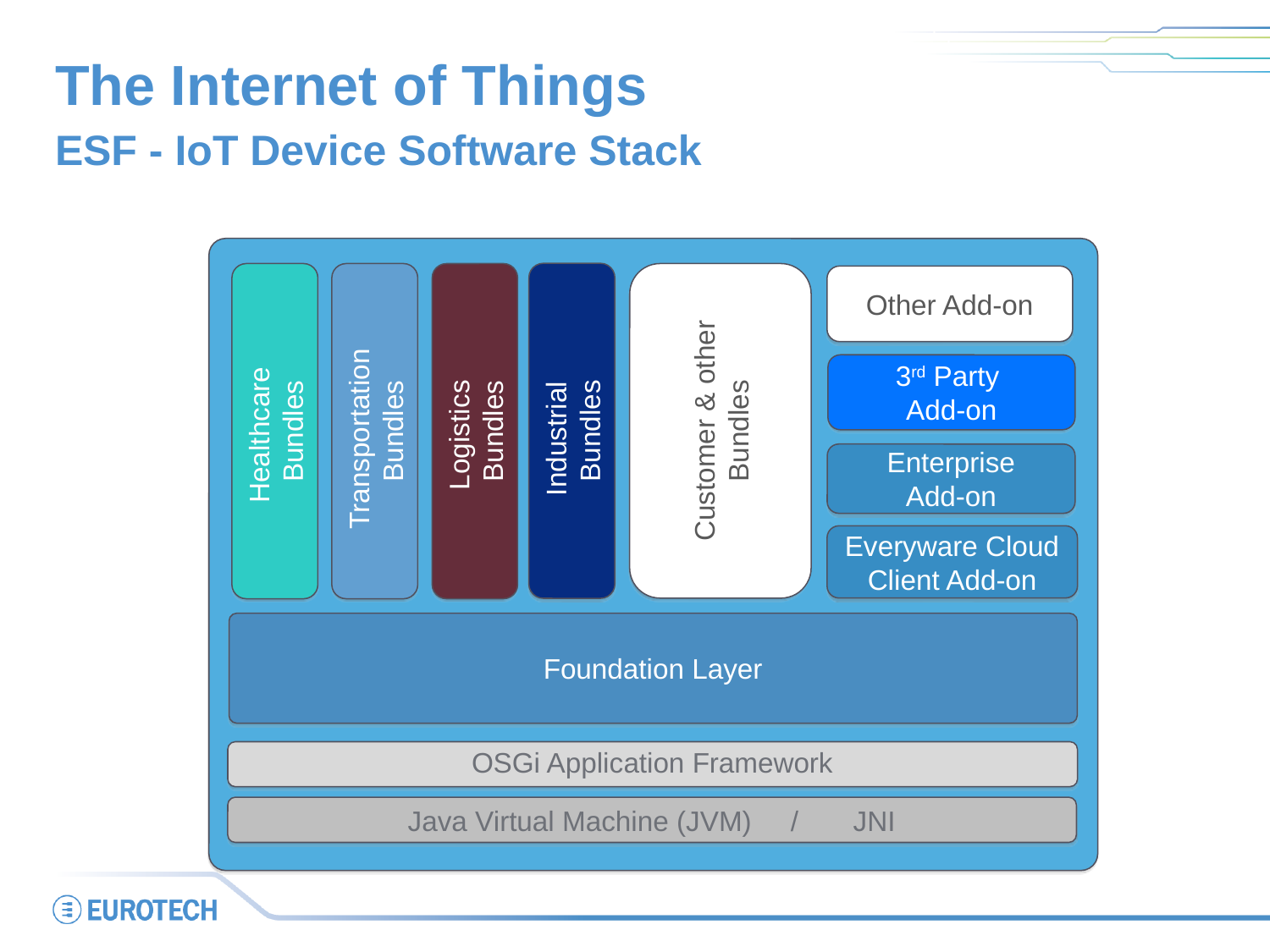

# The Internet of Things
ESF - IoT Device Software Stack

Other Add-on
Customer & other
Bundles
3rd Party
Add-on
Industrial
Bundles
Healthcare
Bundles
Transportation
Bundles
Logistics
Bundles
Enterprise
Add-on
Everyware Cloud Client Add-on
Foundation Layer
OSGi Application Framework
Java Virtual Machine (JVM)     /       JNI